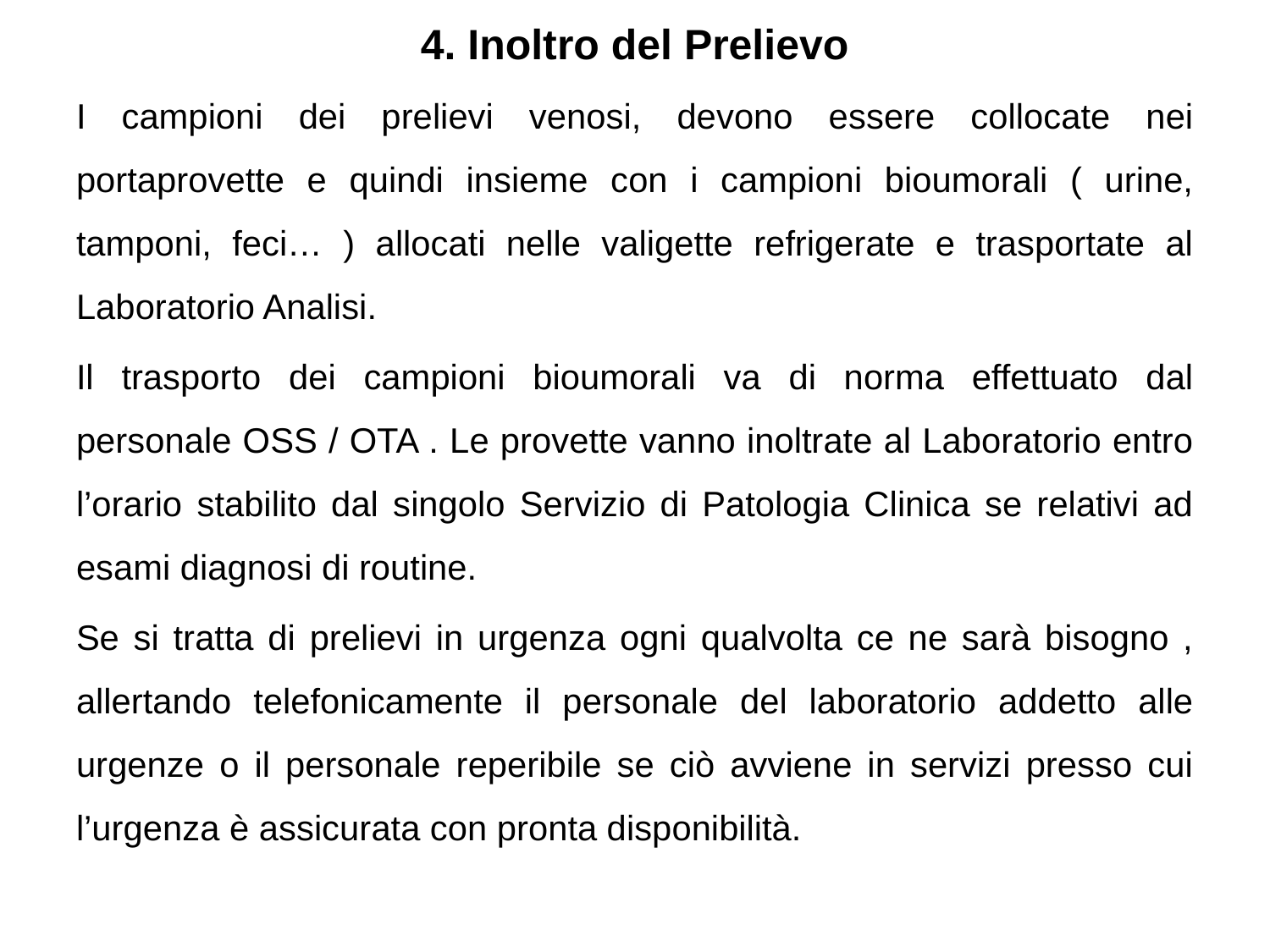

# 4. Inoltro del Prelievo
I campioni dei prelievi venosi, devono essere collocate nei portaprovette e quindi insieme con i campioni bioumorali ( urine, tamponi, feci… ) allocati nelle valigette refrigerate e trasportate al Laboratorio Analisi.
Il trasporto dei campioni bioumorali va di norma effettuato dal personale OSS / OTA . Le provette vanno inoltrate al Laboratorio entro l’orario stabilito dal singolo Servizio di Patologia Clinica se relativi ad esami diagnosi di routine.
Se si tratta di prelievi in urgenza ogni qualvolta ce ne sarà bisogno , allertando telefonicamente il personale del laboratorio addetto alle urgenze o il personale reperibile se ciò avviene in servizi presso cui l’urgenza è assicurata con pronta disponibilità.